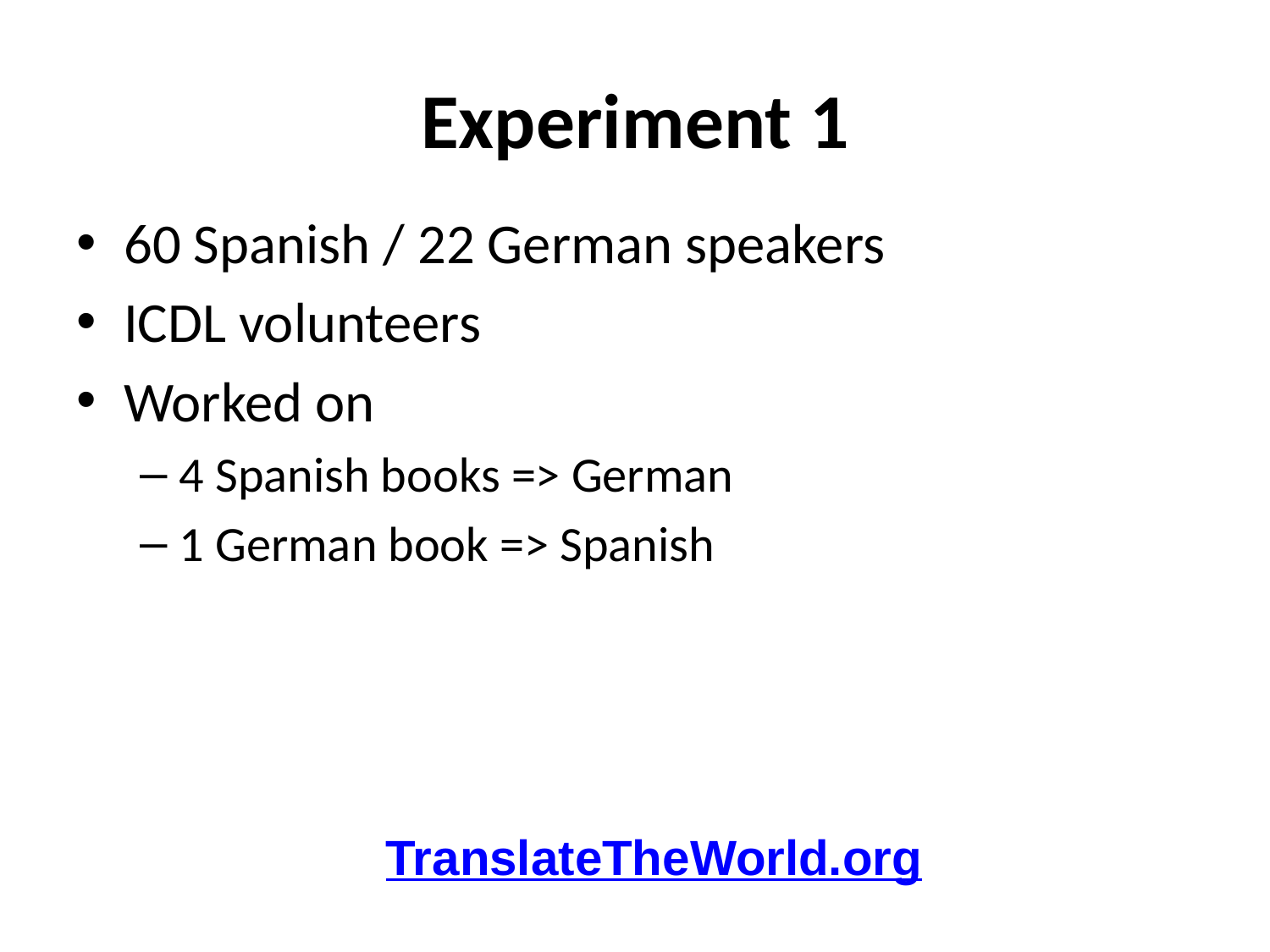

# Experiment 1
60 Spanish / 22 German speakers
ICDL volunteers
Worked on
4 Spanish books => German
1 German book => Spanish
TranslateTheWorld.org